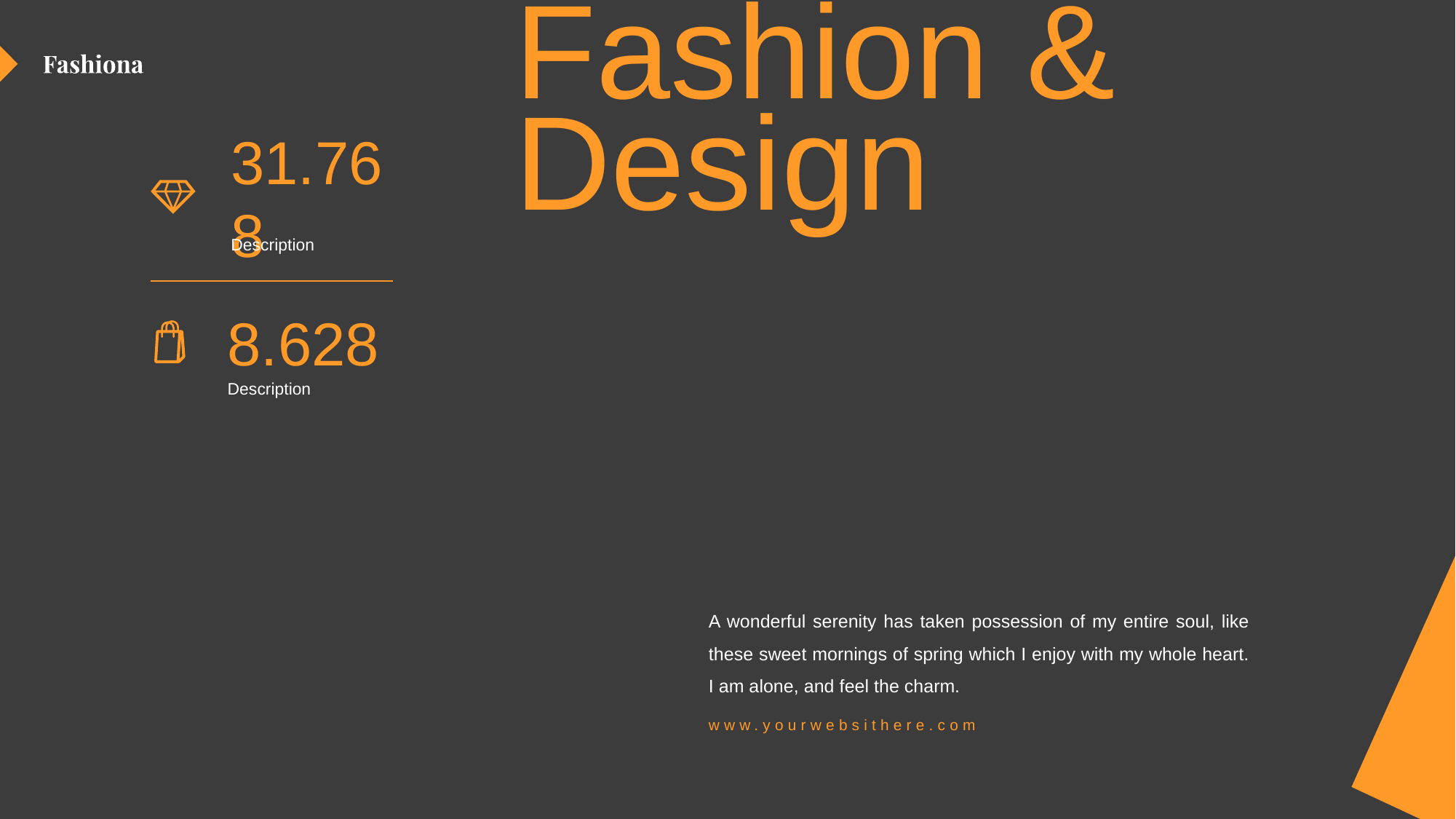

Fashion & Design

31.768

Description
8.628

Description

A wonderful serenity has taken possession of my entire soul, like these sweet mornings of spring which I enjoy with my whole heart. I am alone, and feel the charm.
www.yourwebsithere.com